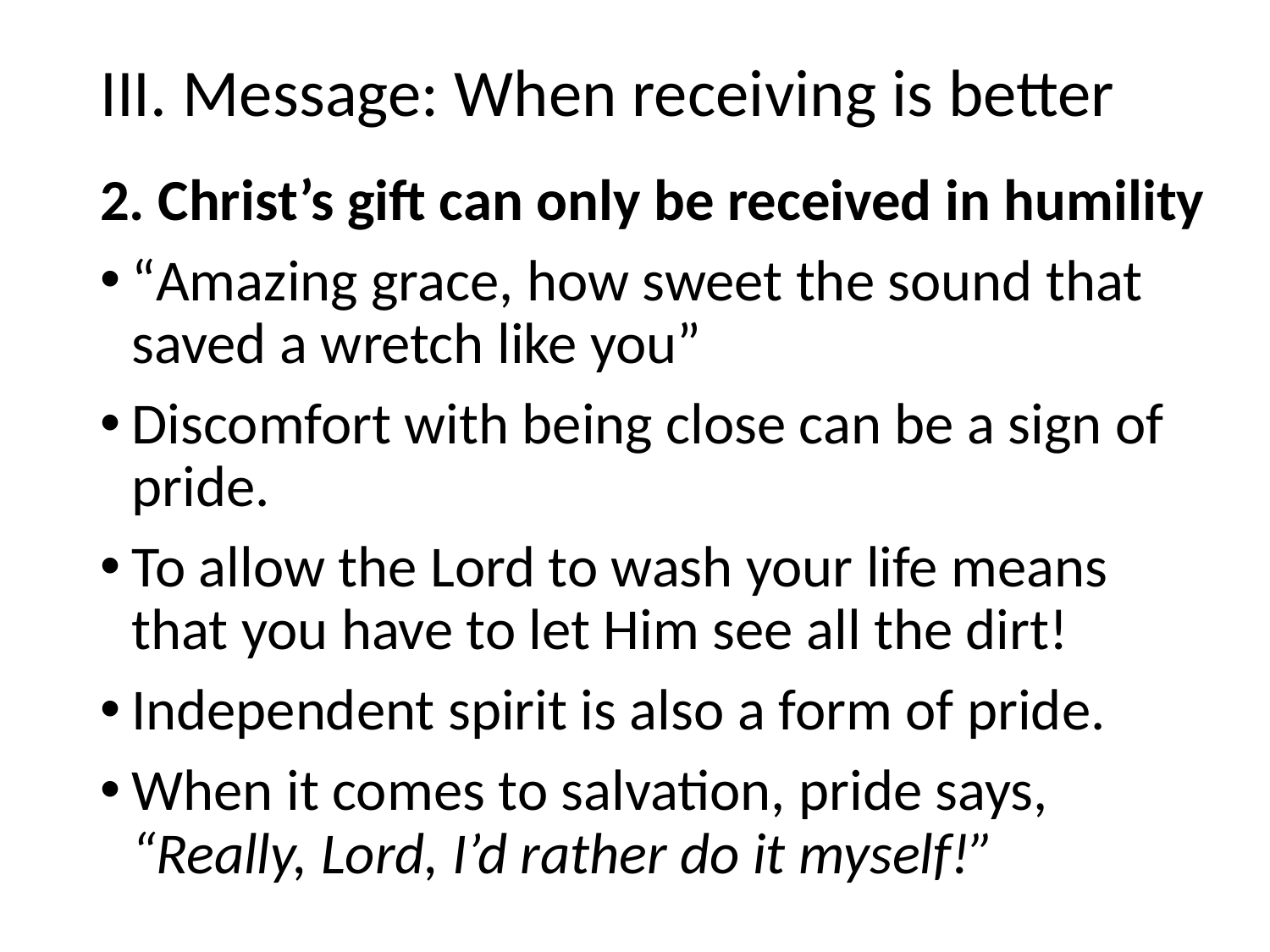

# III. Message: When receiving is better
2. Christ’s gift can only be received in humility
“Amazing grace, how sweet the sound that saved a wretch like you”
Discomfort with being close can be a sign of pride.
To allow the Lord to wash your life means that you have to let Him see all the dirt!
Independent spirit is also a form of pride.
When it comes to salvation, pride says, “Really, Lord, I’d rather do it myself!”